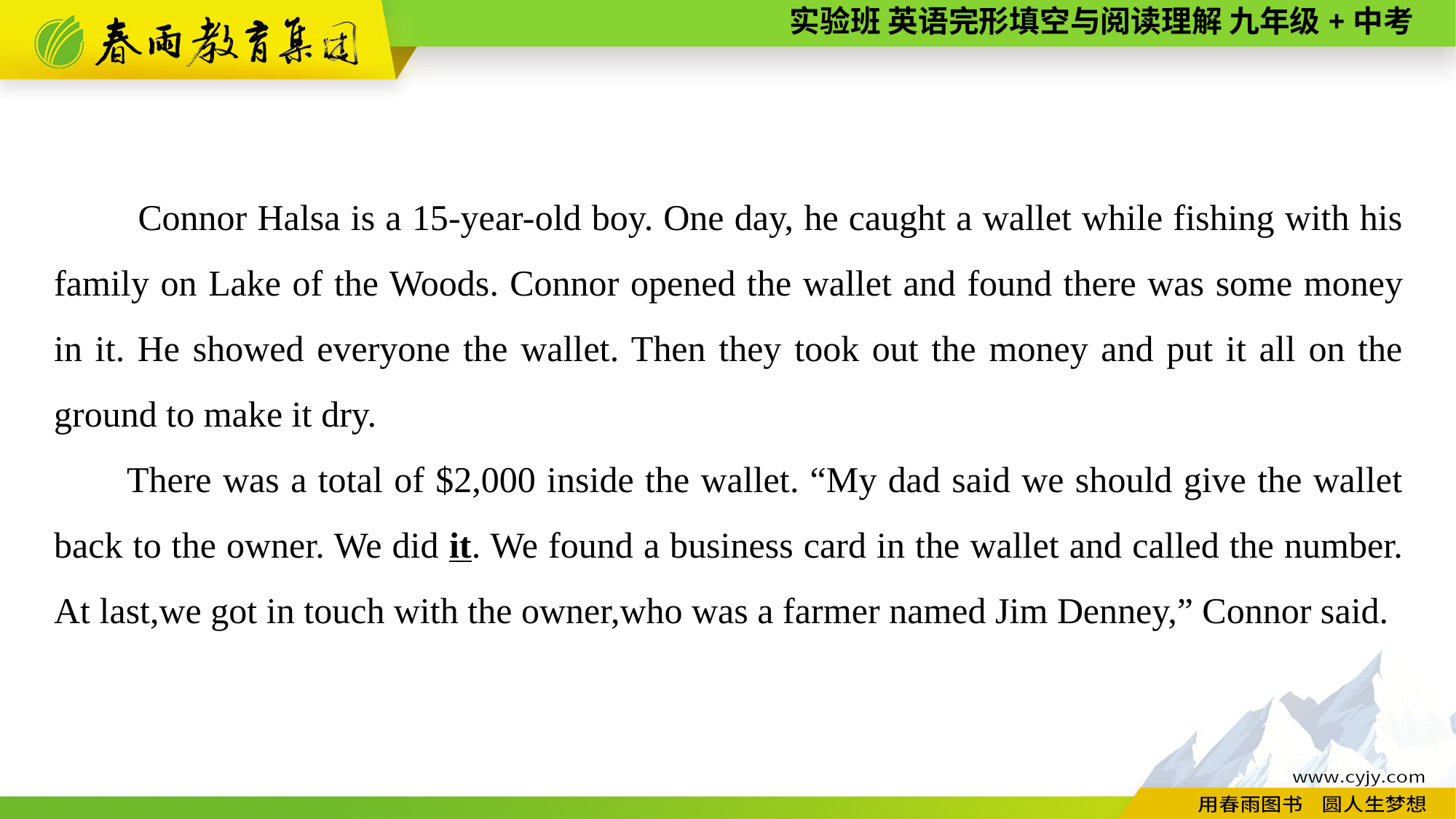

Connor Halsa is a 15-year-old boy. One day, he caught a wallet while fishing with his family on Lake of the Woods. Connor opened the wallet and found there was some money in it. He showed everyone the wallet. Then they took out the money and put it all on the ground to make it dry.
There was a total of $2,000 inside the wallet. “My dad said we should give the wallet back to the owner. We did it. We found a business card in the wallet and called the number. At last,we got in touch with the owner,who was a farmer named Jim Denney,” Connor said.